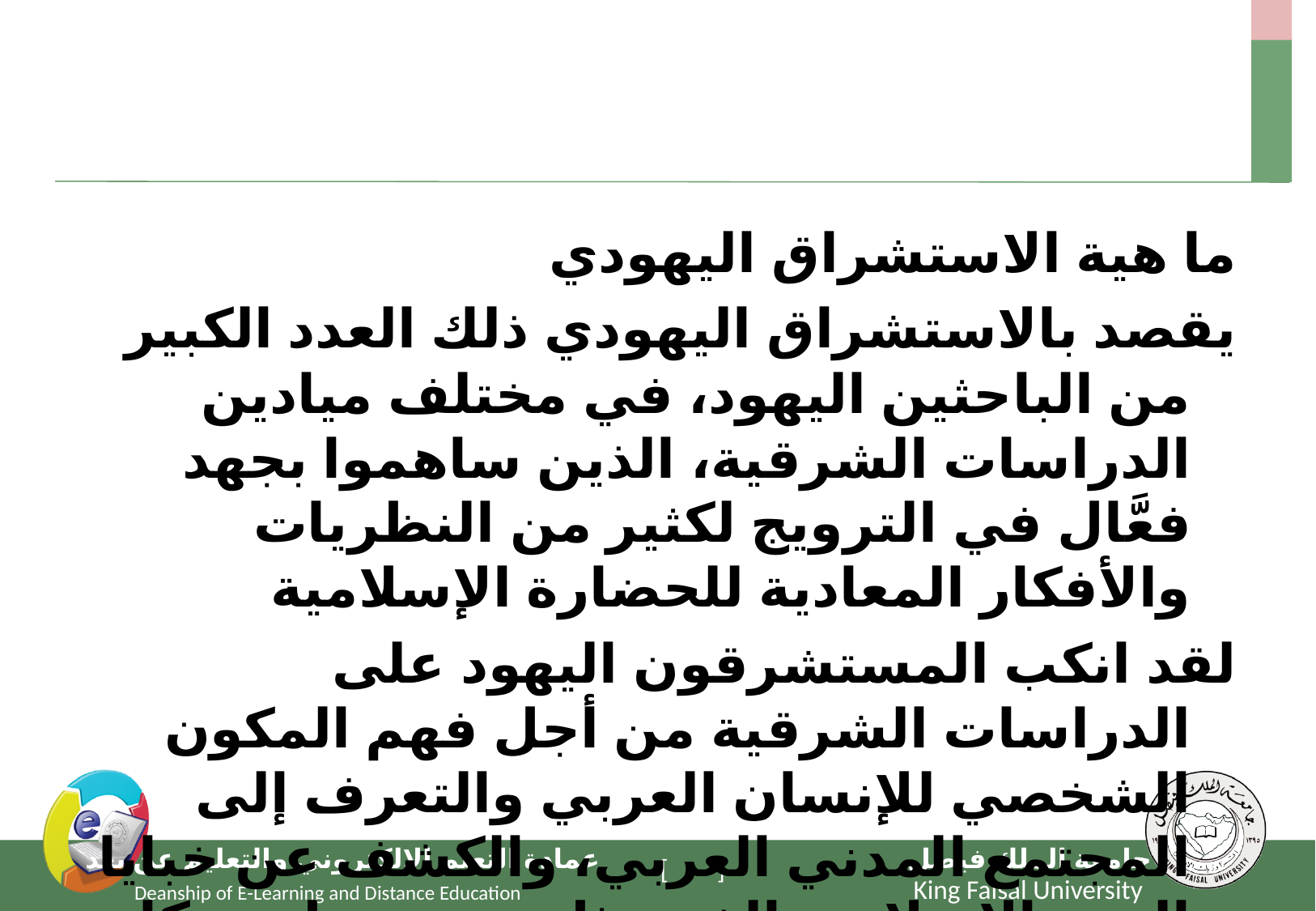

#
ما هية الاستشراق اليهودي
يقصد بالاستشراق اليهودي ذلك العدد الكبير من الباحثين اليهود، في مختلف ميادين الدراسات الشرقية، الذين ساهموا بجهد فعَّال في الترويج لكثير من النظريات والأفكار المعادية للحضارة الإسلامية
لقد انكب المستشرقون اليهود على الدراسات الشرقية من أجل فهم المكون الشخصي للإنسان العربي والتعرف إلى المجتمع المدني العربي، والكشف عن خبايا الدين الإسلامي الذي مثل دين معظم سكان المنطقة الشرقية·